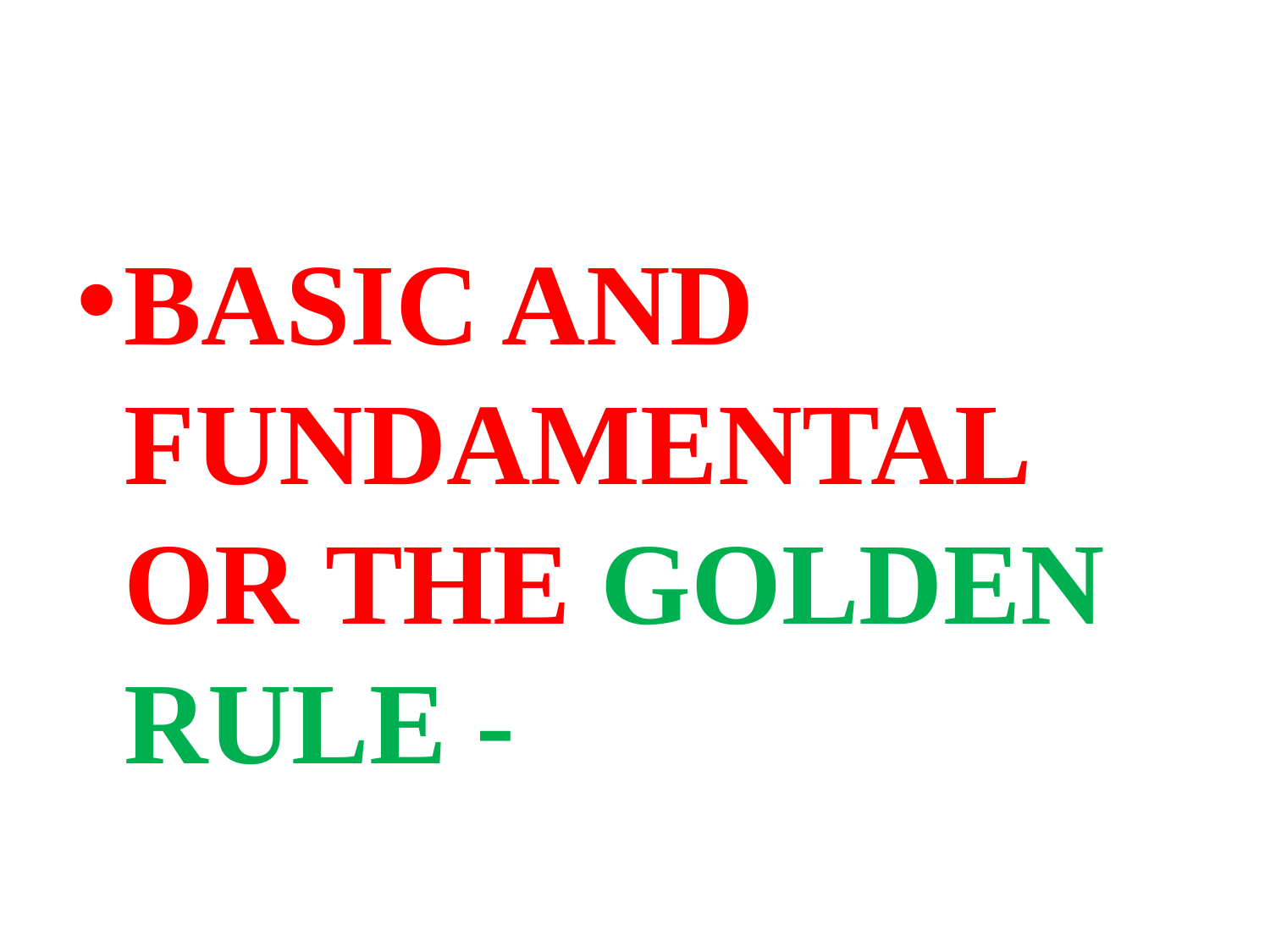

#
BASIC AND FUNDAMENTAL OR THE GOLDEN RULE -